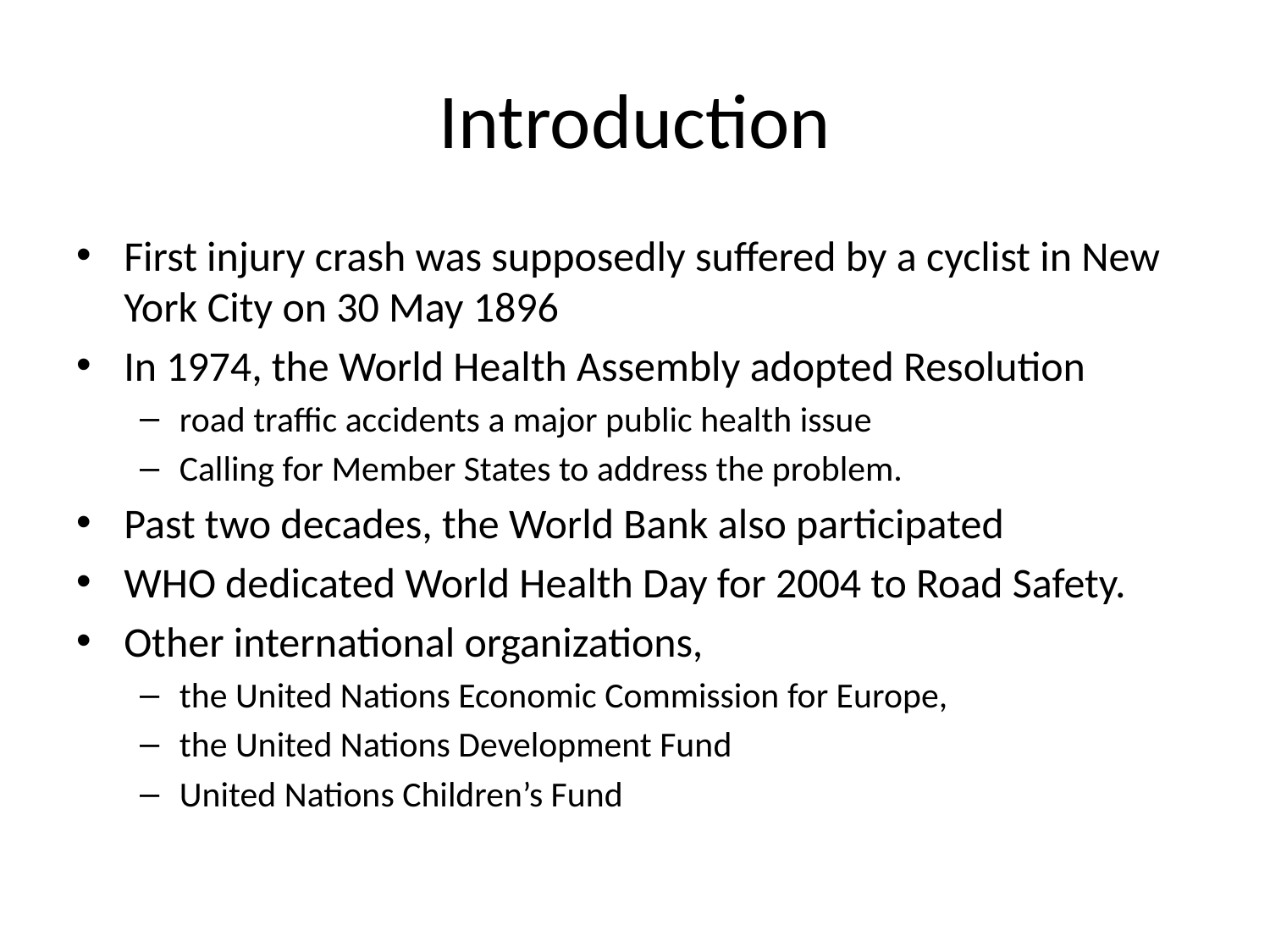

# Introduction
First injury crash was supposedly suffered by a cyclist in New York City on 30 May 1896
In 1974, the World Health Assembly adopted Resolution
road traffic accidents a major public health issue
Calling for Member States to address the problem.
Past two decades, the World Bank also participated
WHO dedicated World Health Day for 2004 to Road Safety.
Other international organizations,
the United Nations Economic Commission for Europe,
the United Nations Development Fund
United Nations Children’s Fund